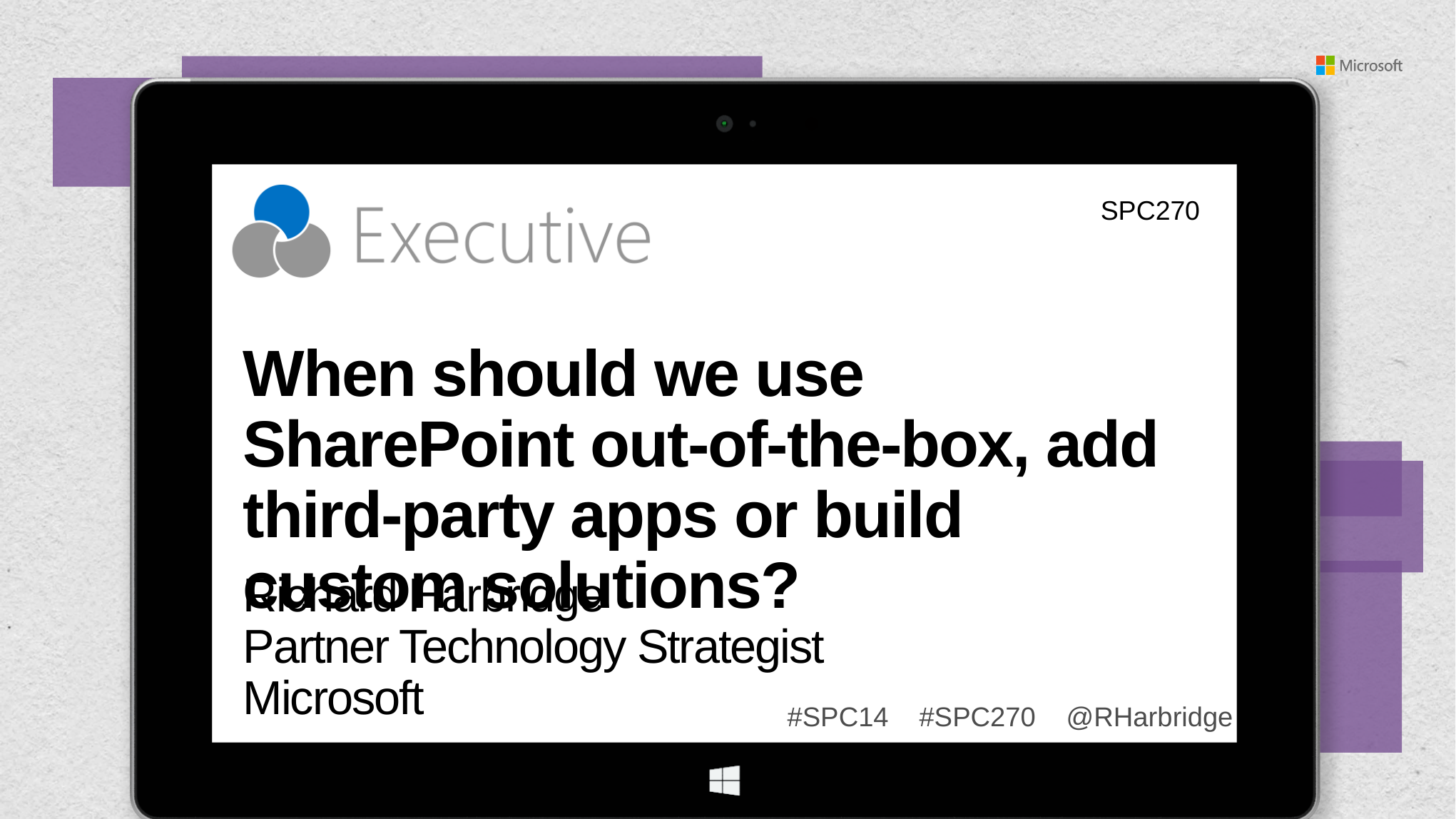

SPC270
# When should we use SharePoint out-of-the-box, add third-party apps or build custom solutions?

Richard Harbridge
Partner Technology Strategist
Microsoft
#SPC14    #SPC270    @RHarbridge